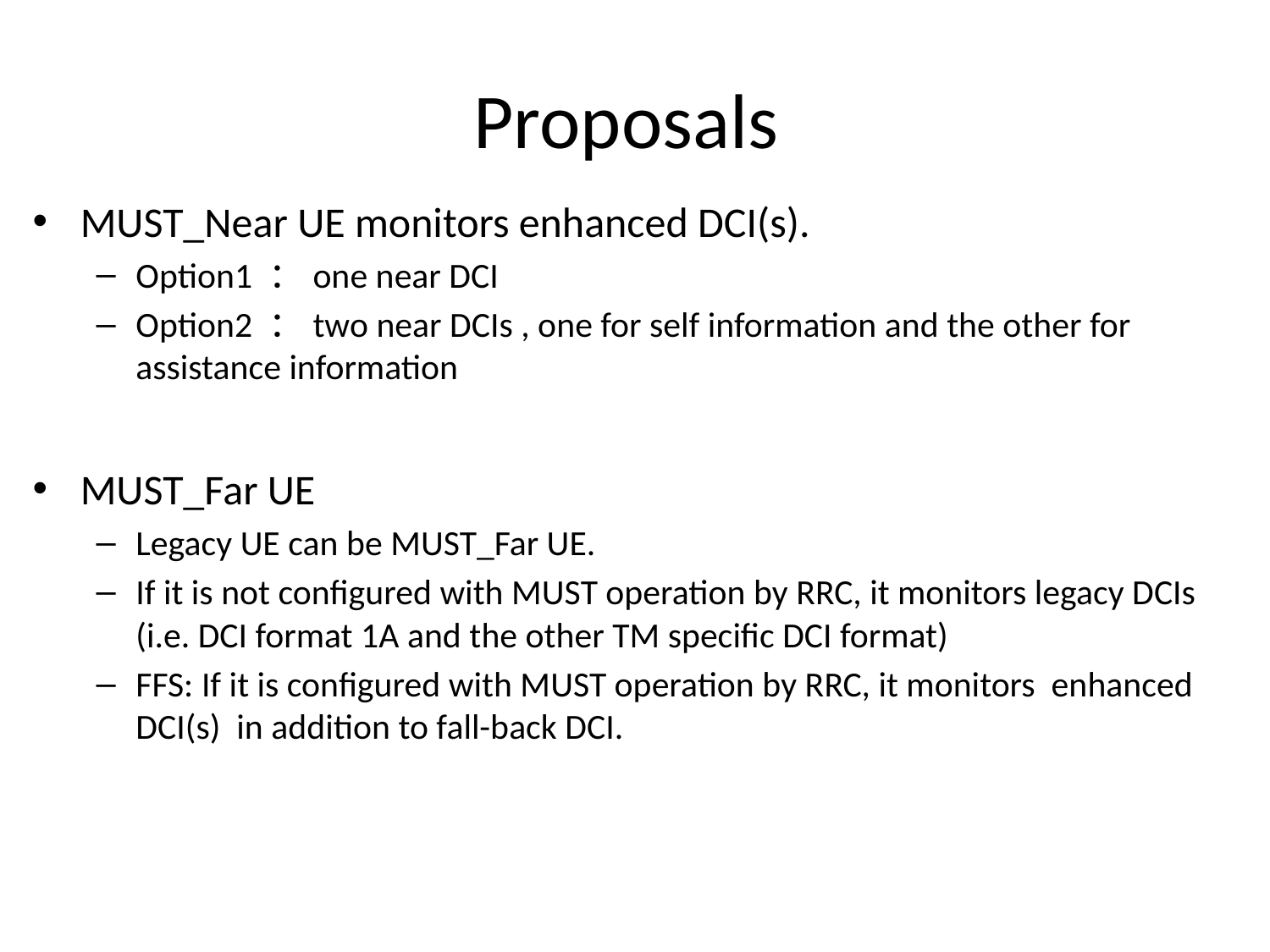

# Proposals
MUST_Near UE monitors enhanced DCI(s).
Option1 ：one near DCI
Option2 ：two near DCIs , one for self information and the other for assistance information

MUST_Far UE
Legacy UE can be MUST_Far UE.
If it is not configured with MUST operation by RRC, it monitors legacy DCIs (i.e. DCI format 1A and the other TM specific DCI format)
FFS: If it is configured with MUST operation by RRC, it monitors  enhanced DCI(s)  in addition to fall-back DCI.